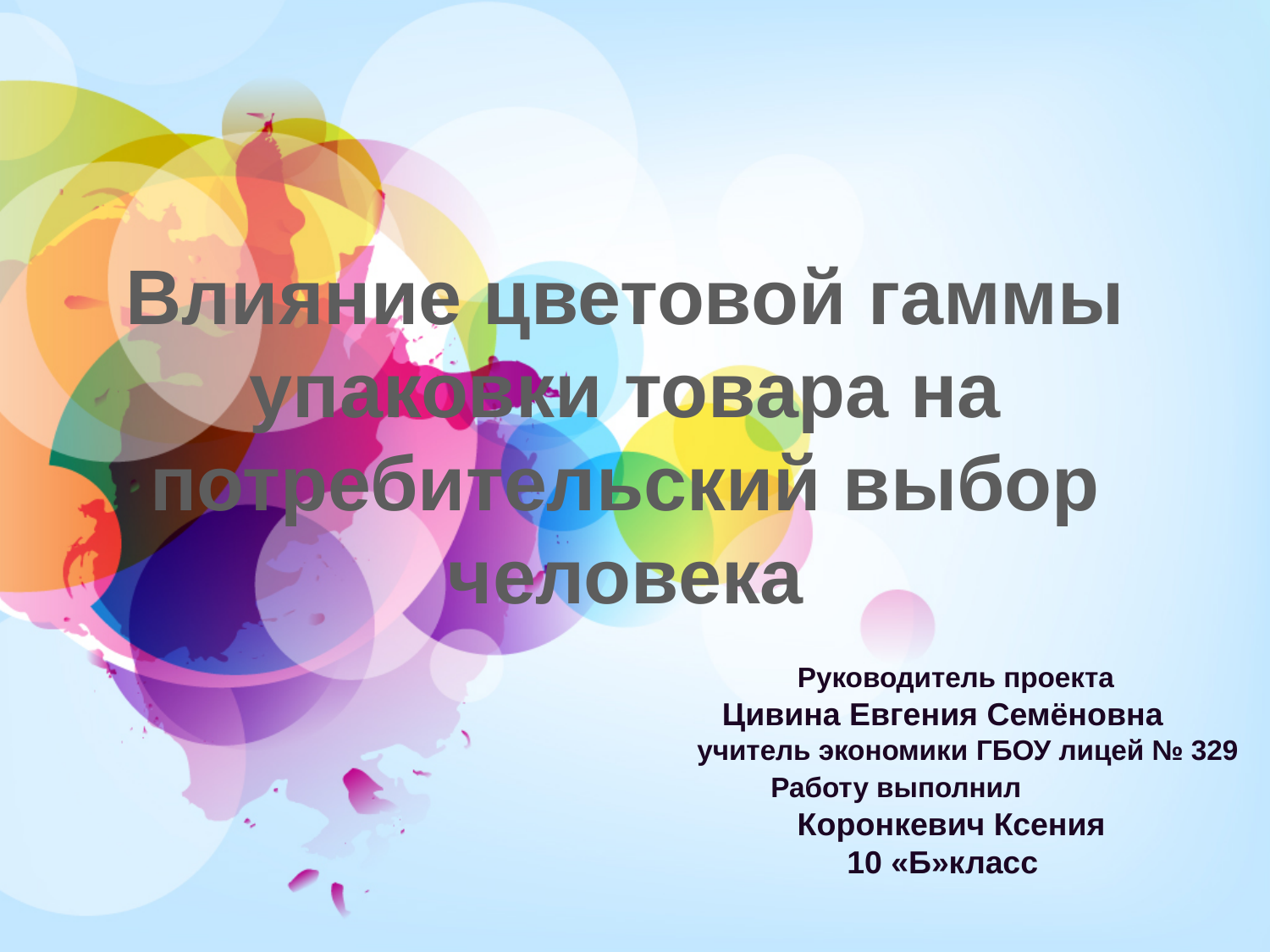

Влияние цветовой гаммы упаковки товара на потребительский выбор человека

# Руководитель проекта
                   Цивина Евгения Семёновна
                            учитель экономики ГБОУ лицей № 329
                    Работу выполнил
                     Коронкевич Ксения
                   10 «Б»класс